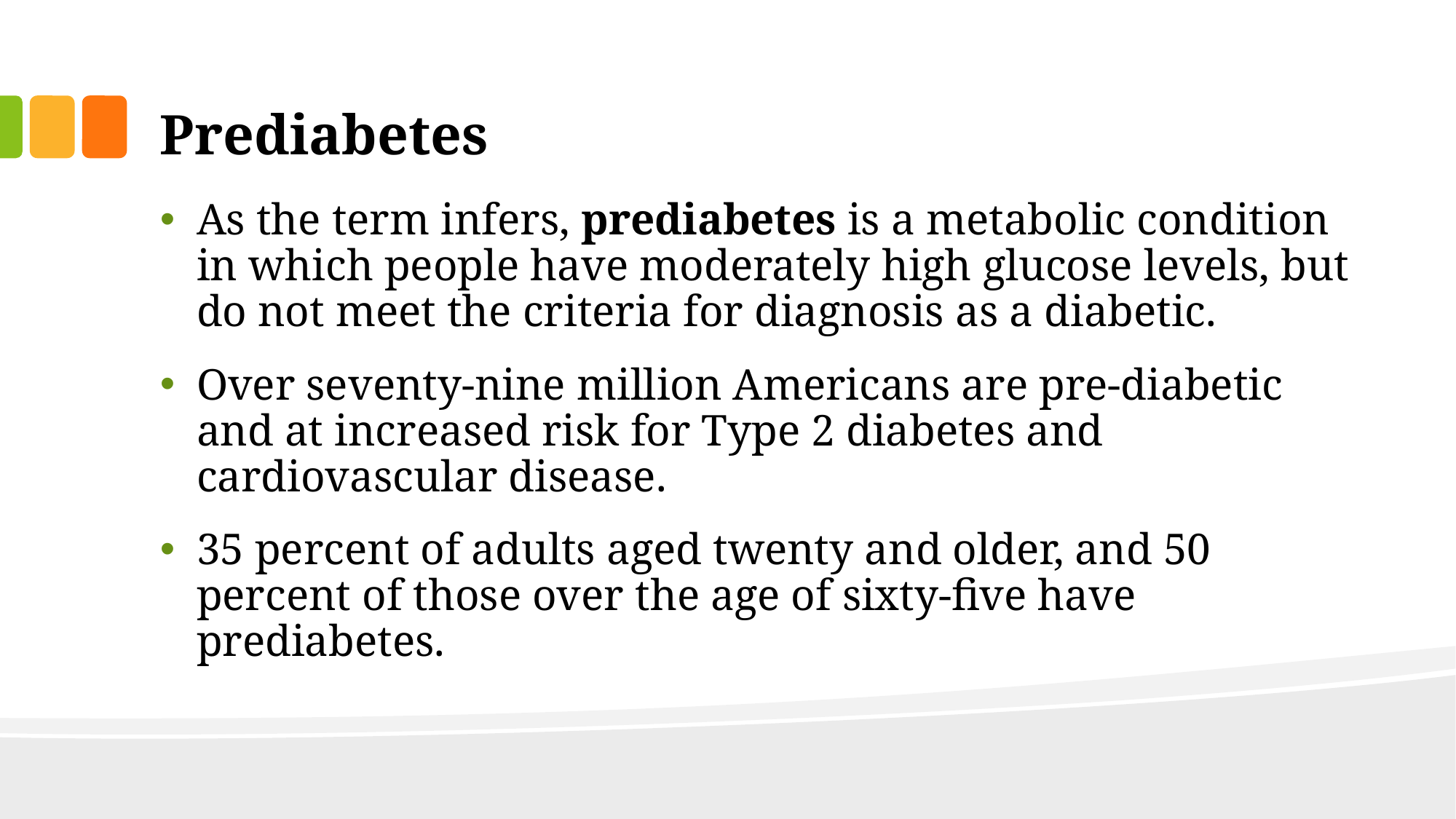

# Prediabetes
As the term infers, prediabetes is a metabolic condition in which people have moderately high glucose levels, but do not meet the criteria for diagnosis as a diabetic.
Over seventy-nine million Americans are pre-diabetic and at increased risk for Type 2 diabetes and cardiovascular disease.
35 percent of adults aged twenty and older, and 50 percent of those over the age of sixty-five have prediabetes.